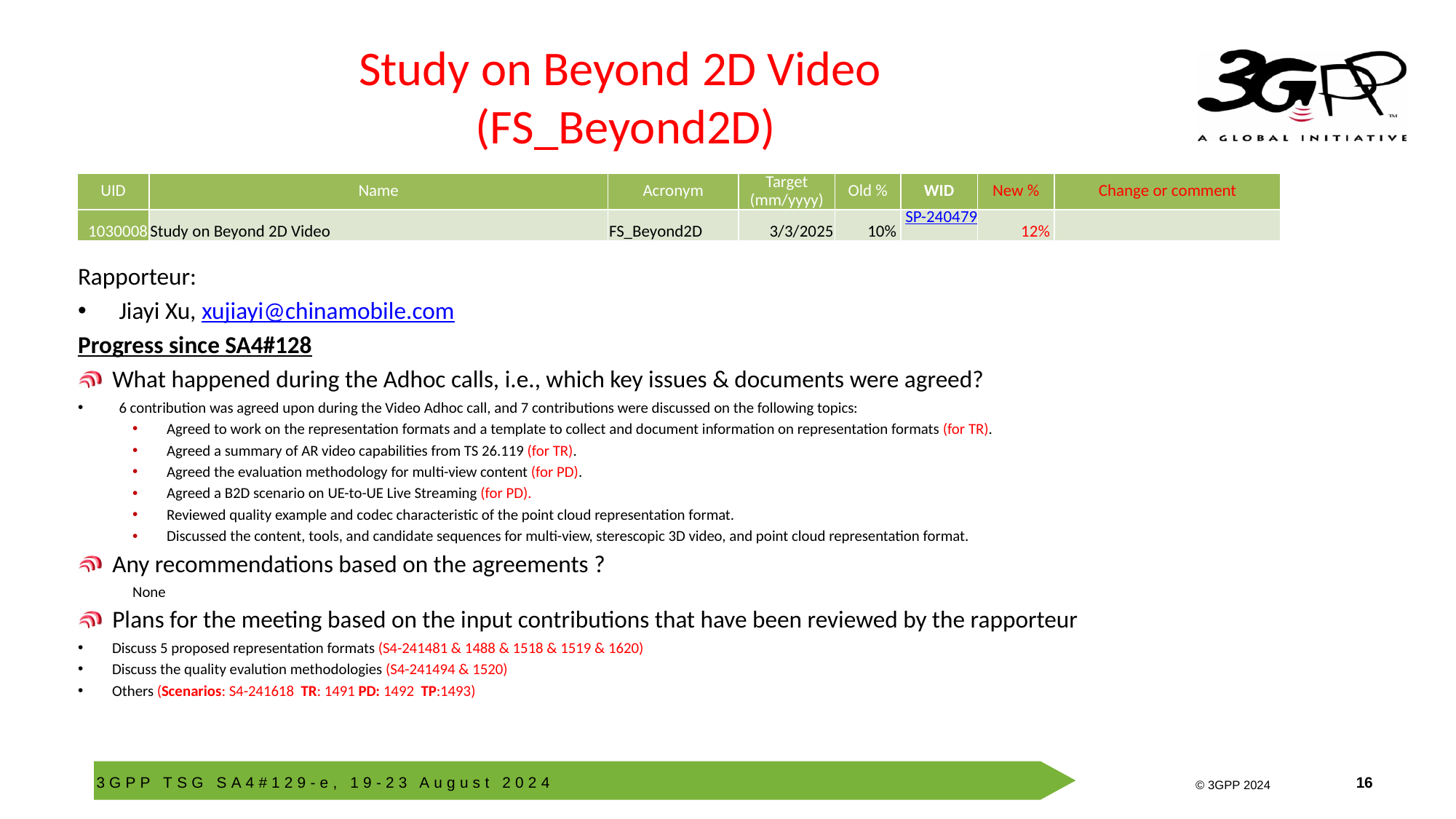

# Study on Beyond 2D Video (FS_Beyond2D)
| UID | Name | Acronym | Target (mm/yyyy) | Old % | WID | New % | Change or comment |
| --- | --- | --- | --- | --- | --- | --- | --- |
| 1030008 | Study on Beyond 2D Video | FS\_Beyond2D | 3/3/2025 | 10% | SP-240479 | 12% |  |
Rapporteur:
Jiayi Xu, xujiayi@chinamobile.com
Progress since SA4#128
What happened during the Adhoc calls, i.e., which key issues & documents were agreed?
6 contribution was agreed upon during the Video Adhoc call, and 7 contributions were discussed on the following topics:
Agreed to work on the representation formats and a template to collect and document information on representation formats (for TR).
Agreed a summary of AR video capabilities from TS 26.119 (for TR).
Agreed the evaluation methodology for multi-view content (for PD).
Agreed a B2D scenario on UE-to-UE Live Streaming (for PD).
Reviewed quality example and codec characteristic of the point cloud representation format.
Discussed the content, tools, and candidate sequences for multi-view, sterescopic 3D video, and point cloud representation format.
Any recommendations based on the agreements ?
None
Plans for the meeting based on the input contributions that have been reviewed by the rapporteur
Discuss 5 proposed representation formats (S4-241481 & 1488 & 1518 & 1519 & 1620)
Discuss the quality evalution methodologies (S4-241494 & 1520)
Others (Scenarios: S4-241618  TR: 1491 PD: 1492  TP:1493)